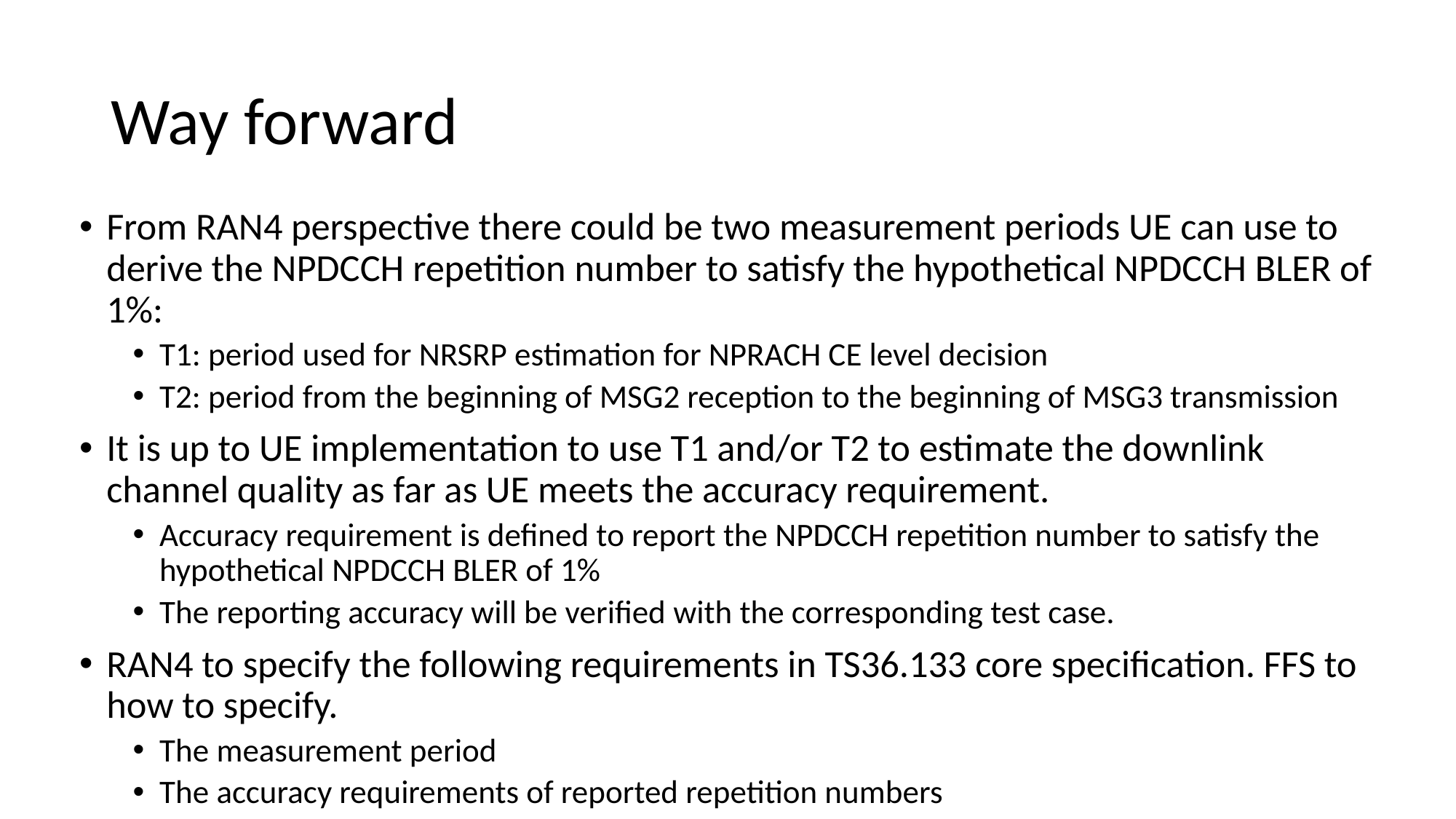

# Way forward
From RAN4 perspective there could be two measurement periods UE can use to derive the NPDCCH repetition number to satisfy the hypothetical NPDCCH BLER of 1%:
T1: period used for NRSRP estimation for NPRACH CE level decision
T2: period from the beginning of MSG2 reception to the beginning of MSG3 transmission
It is up to UE implementation to use T1 and/or T2 to estimate the downlink channel quality as far as UE meets the accuracy requirement.
Accuracy requirement is defined to report the NPDCCH repetition number to satisfy the hypothetical NPDCCH BLER of 1%
The reporting accuracy will be verified with the corresponding test case.
RAN4 to specify the following requirements in TS36.133 core specification. FFS to how to specify.
The measurement period
The accuracy requirements of reported repetition numbers